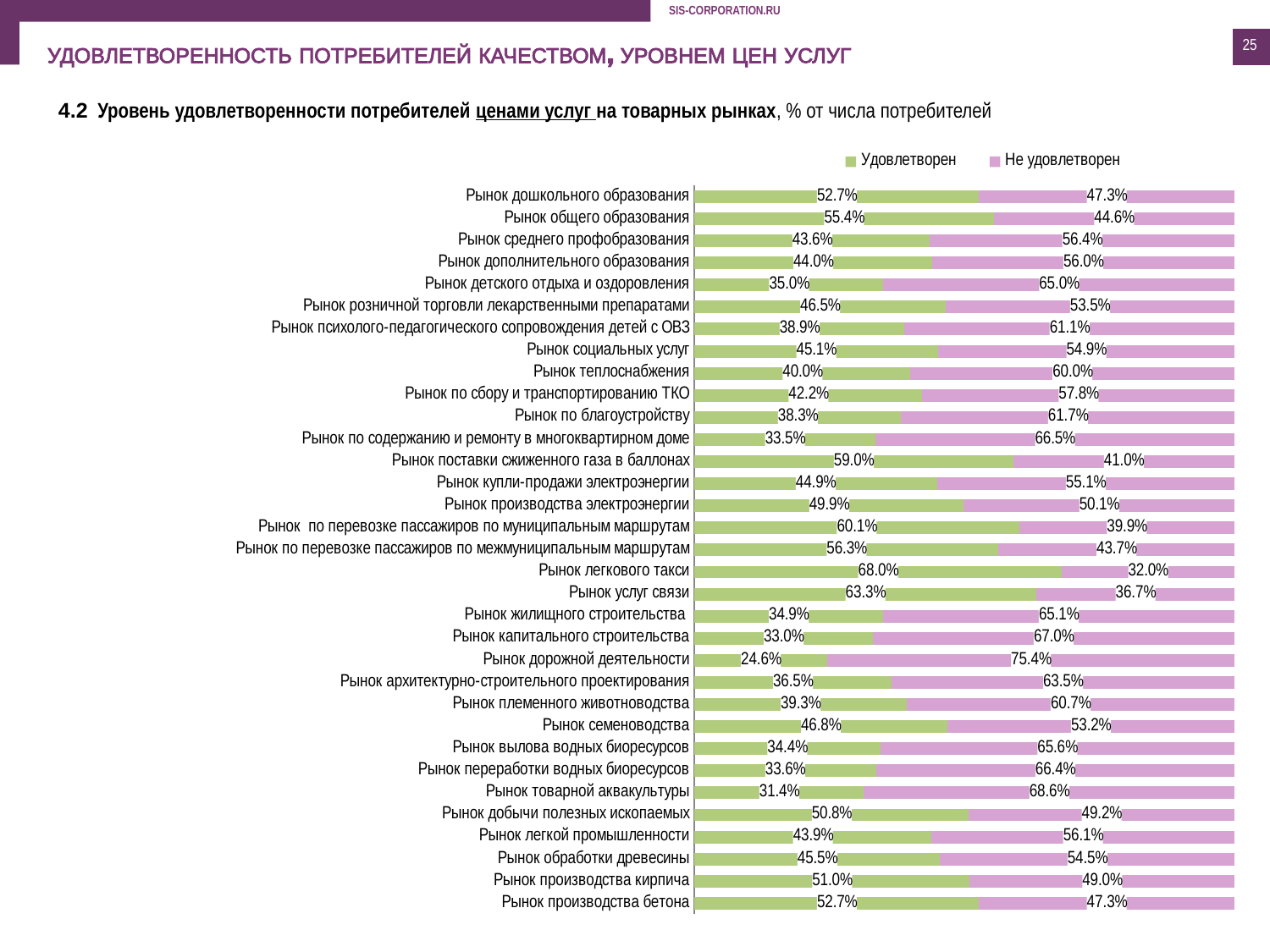

25
УДОВЛЕТВОРЕННОСТЬ ПОТРЕБИТЕЛЕЙ КАЧЕСТВОМ, УРОВНЕМ ЦЕН УСЛУГ
4.2  Уровень удовлетворенности потребителей ценами услуг на товарных рынках, % от числа потребителей

### Chart

| Category | Удовлетворен | Не удовлетворен |
|---|---|---|
| Рынок дошкольного образования | 0.527 | 0.47300000000000003 |
| Рынок общего образования | 0.554 | 0.446 |
| Рынок среднего профобразования | 0.43600000000000005 | 0.564 |
| Рынок дополнительного образования | 0.44 | 0.56 |
| Рынок детского отдыха и оздоровления | 0.35000000000000003 | 0.6500000000000001 |
| Рынок розничной торговли лекарственными препаратами | 0.465 | 0.535 |
| Рынок психолого-педагогического сопровождения детей с ОВЗ | 0.38900000000000007 | 0.6110000000000001 |
| Рынок социальных услуг | 0.451 | 0.549 |
| Рынок теплоснабжения | 0.4 | 0.6000000000000001 |
| Рынок по сбору и транспортированию ТКО | 0.4220000000000001 | 0.5780000000000001 |
| Рынок по благоустройству | 0.38300000000000006 | 0.6170000000000001 |
| Рынок по содержанию и ремонту в многоквартирном доме | 0.3350000000000001 | 0.6650000000000001 |
| Рынок поставки сжиженного газа в баллонах | 0.59 | 0.41000000000000003 |
| Рынок купли-продажи электроэнергии | 0.449 | 0.551 |
| Рынок производства электроэнергии | 0.49900000000000005 | 0.501 |
| Рынок  по перевозке пассажиров по муниципальным маршрутам | 0.6010000000000001 | 0.3990000000000001 |
| Рынок по перевозке пассажиров по межмуниципальным маршрутам | 0.563 | 0.43700000000000006 |
| Рынок легкового такси | 0.68 | 0.32000000000000006 |
| Рынок услуг связи | 0.6330000000000001 | 0.3670000000000001 |
| Рынок жилищного строительства  | 0.34900000000000003 | 0.6510000000000001 |
| Рынок капитального строительства | 0.33000000000000007 | 0.6700000000000002 |
| Рынок дорожной деятельности | 0.24600000000000002 | 0.7540000000000001 |
| Рынок архитектурно-строительного проектирования | 0.3650000000000001 | 0.6350000000000001 |
| Рынок племенного животноводства | 0.39300000000000007 | 0.6070000000000001 |
| Рынок семеноводства | 0.4680000000000001 | 0.532 |
| Рынок вылова водных биоресурсов | 0.34400000000000003 | 0.6560000000000001 |
| Рынок переработки водных биоресурсов | 0.3360000000000001 | 0.6640000000000001 |
| Рынок товарной аквакультуры | 0.31400000000000006 | 0.686 |
| Рынок добычи полезных ископаемых | 0.508 | 0.4920000000000001 |
| Рынок легкой промышленности | 0.43900000000000006 | 0.561 |
| Рынок обработки древесины | 0.455 | 0.545 |
| Рынок производства кирпича | 0.51 | 0.49000000000000005 |
| Рынок производства бетона | 0.527 | 0.47300000000000003 |